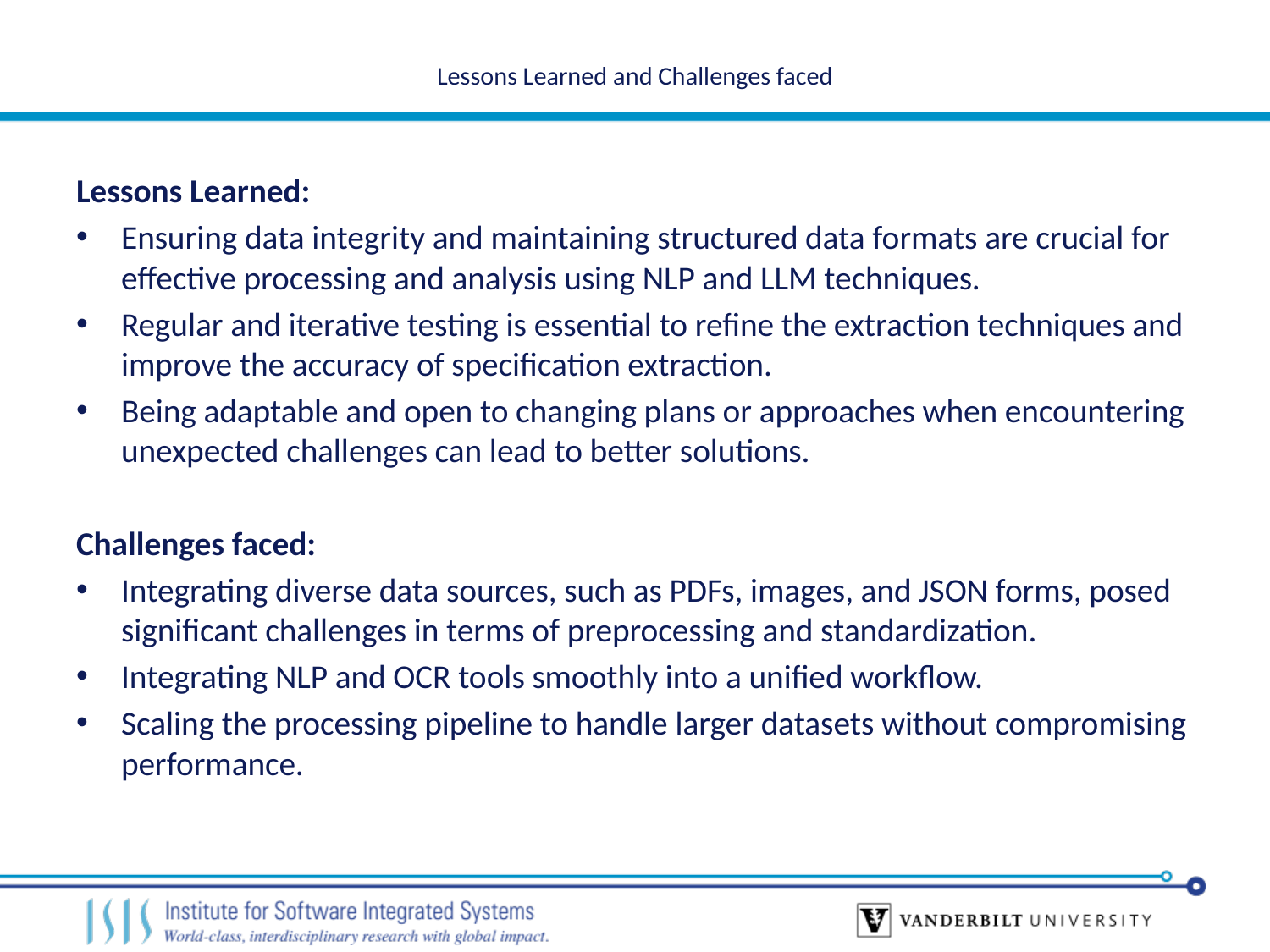

# Lessons Learned and Challenges faced
Lessons Learned:
Ensuring data integrity and maintaining structured data formats are crucial for effective processing and analysis using NLP and LLM techniques.
Regular and iterative testing is essential to refine the extraction techniques and improve the accuracy of specification extraction.
Being adaptable and open to changing plans or approaches when encountering unexpected challenges can lead to better solutions.

Challenges faced:
Integrating diverse data sources, such as PDFs, images, and JSON forms, posed significant challenges in terms of preprocessing and standardization.
Integrating NLP and OCR tools smoothly into a unified workflow.
Scaling the processing pipeline to handle larger datasets without compromising performance.